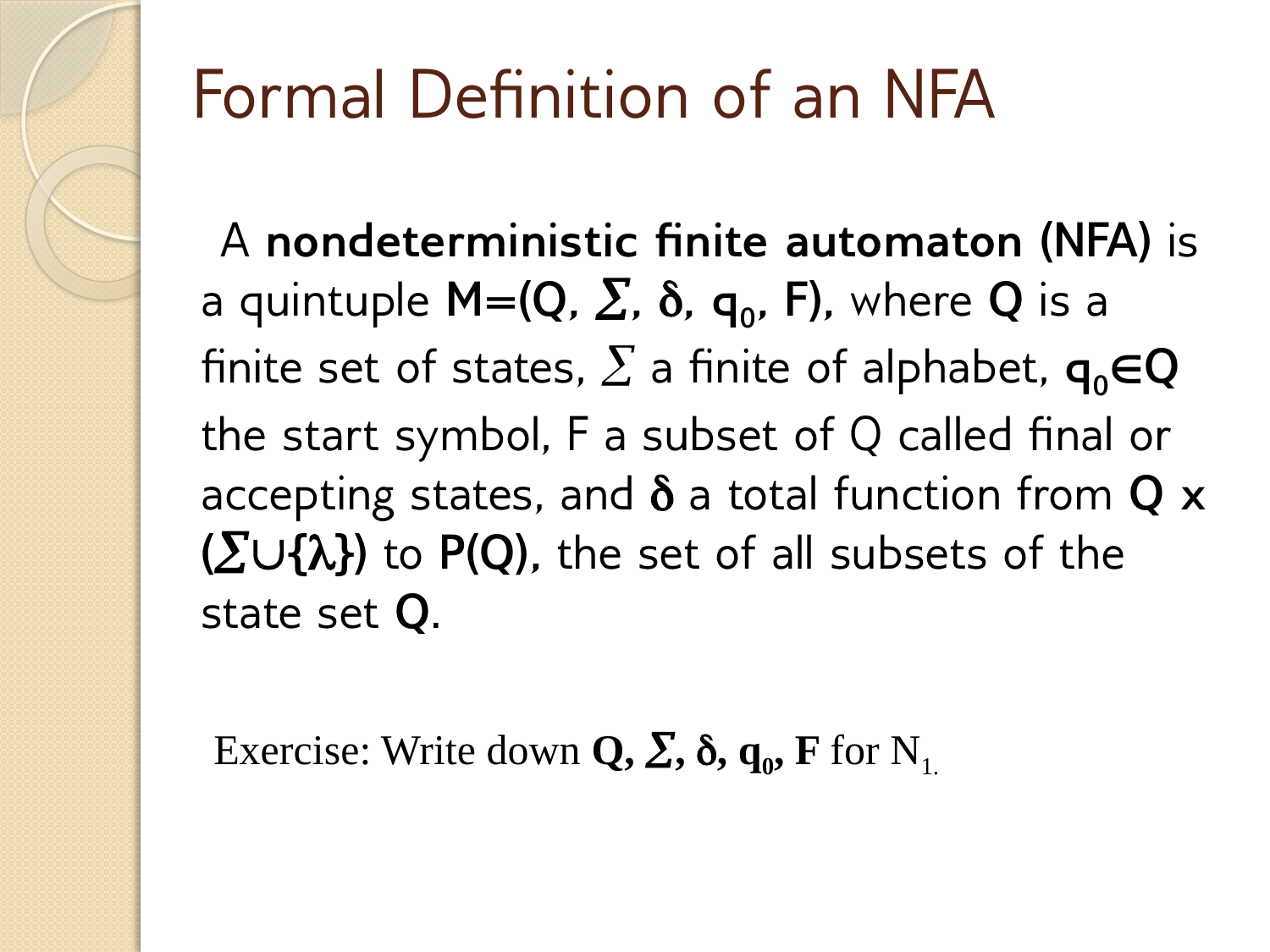

# Formal Definition of an NFA
    A nondeterministic finite automaton (NFA) is a quintuple M=(Q, ∑, δ, q0, F), where Q is a finite set of states, ∑ a finite of alphabet, q0∈Q the start symbol, F a subset of Q called final or accepting states, and δ a total function from Q x (∑∪{λ}) to P(Q), the set of all subsets of the state set Q.
Exercise: Write down Q, ∑, δ, q0, F for N1.